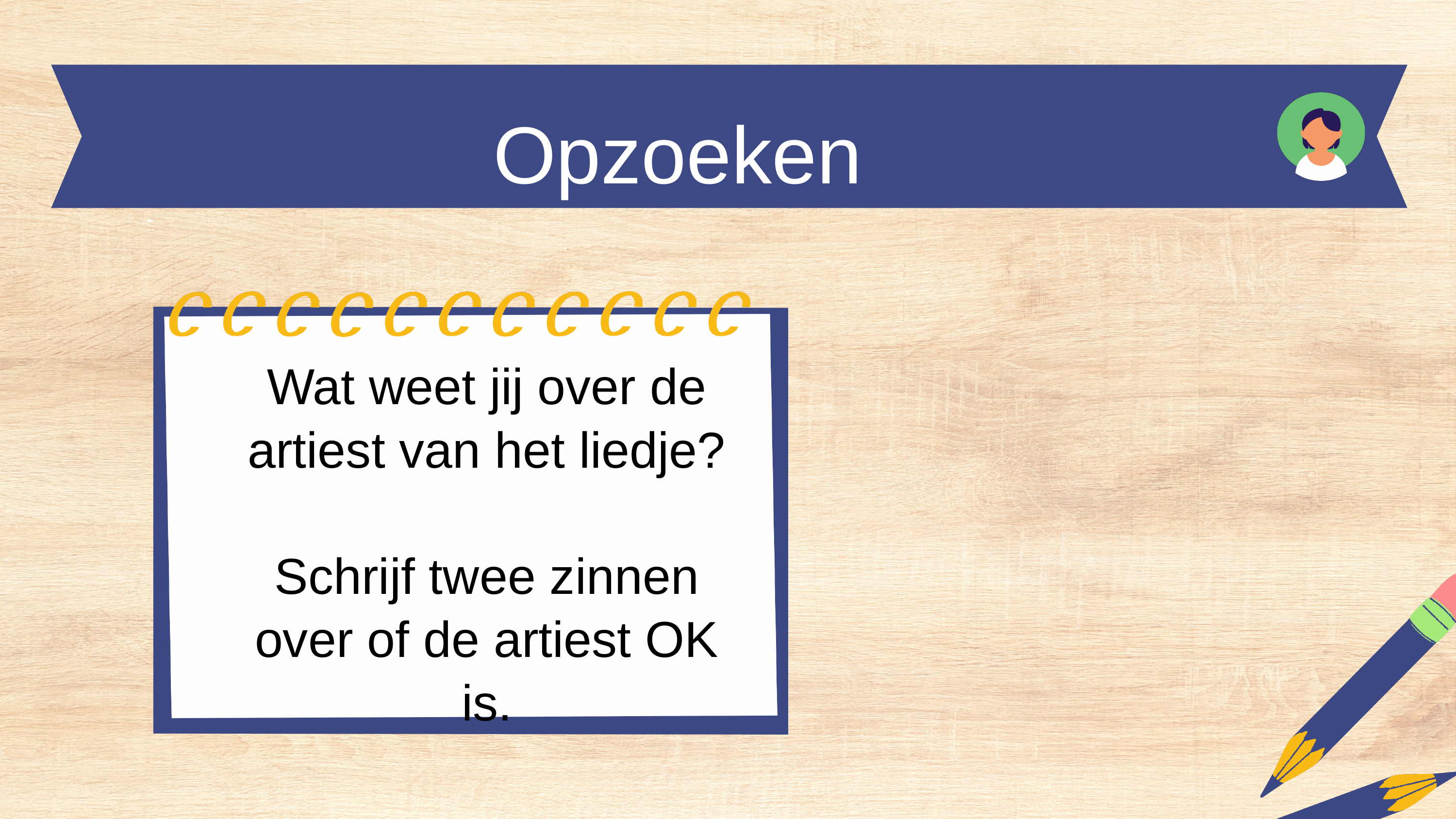

Opzoeken

Wat weet jij over de artiest van het liedje?

Schrijf twee zinnen over of de artiest OK is.